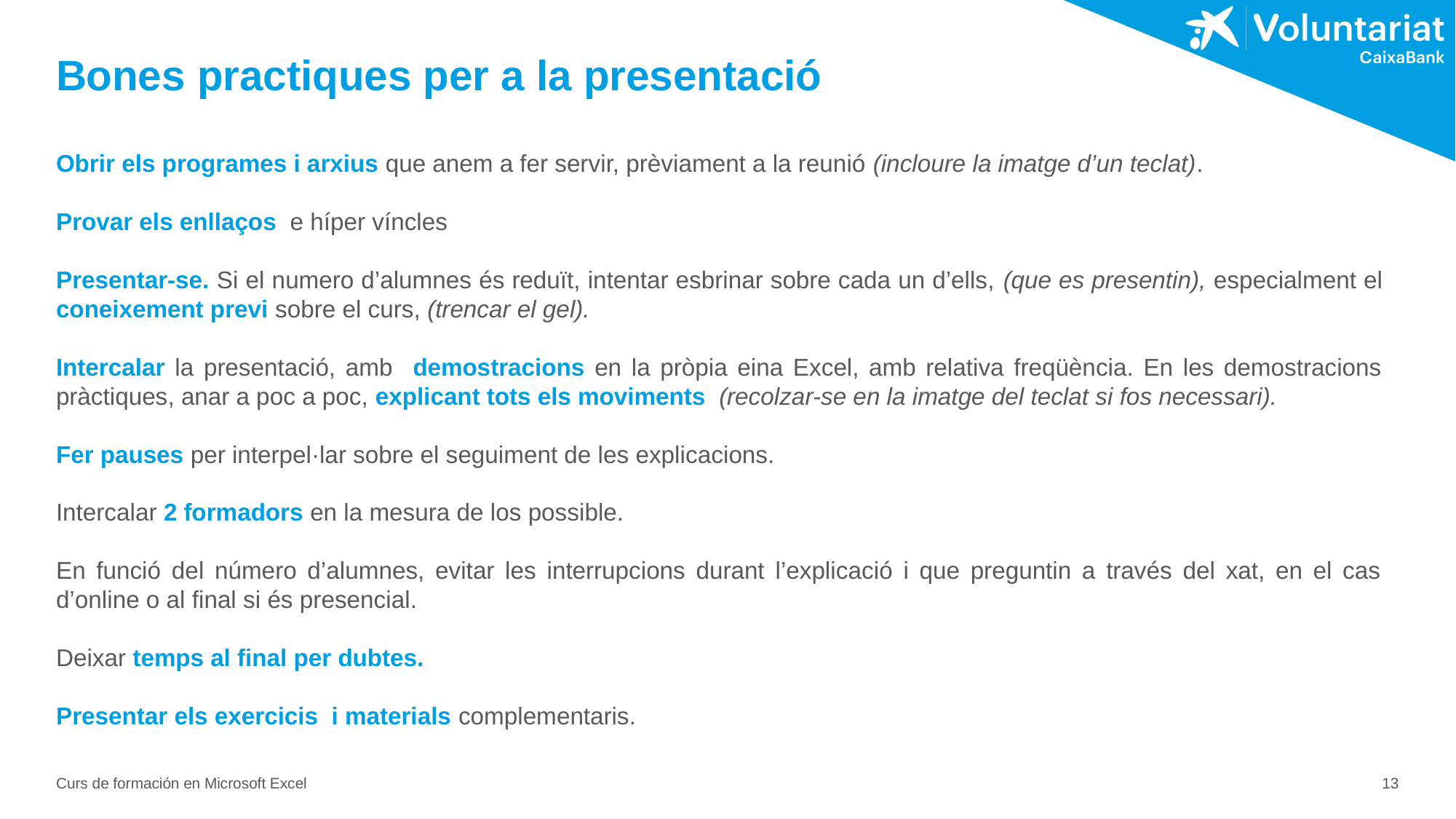

# Bones practiques per a la presentació

Obrir els programes i arxius que anem a fer servir, prèviament a la reunió (incloure la imatge d’un teclat).

Provar els enllaços  e híper víncles

Presentar-se. Si el numero d’alumnes és reduït, intentar esbrinar sobre cada un d’ells, (que es presentin), especialment el coneixement previ sobre el curs, (trencar el gel).

Intercalar la presentació, amb  demostracions en la pròpia eina Excel, amb relativa freqüència. En les demostracions pràctiques, anar a poc a poc, explicant tots els moviments  (recolzar-se en la imatge del teclat si fos necessari).

Fer pauses per interpel·lar sobre el seguiment de les explicacions.

Intercalar 2 formadors en la mesura de los possible.

En funció del número d’alumnes, evitar les interrupcions durant l’explicació i que preguntin a través del xat, en el cas d’online o al final si és presencial.

Deixar temps al final per dubtes.

Presentar els exercicis  i materials complementaris.